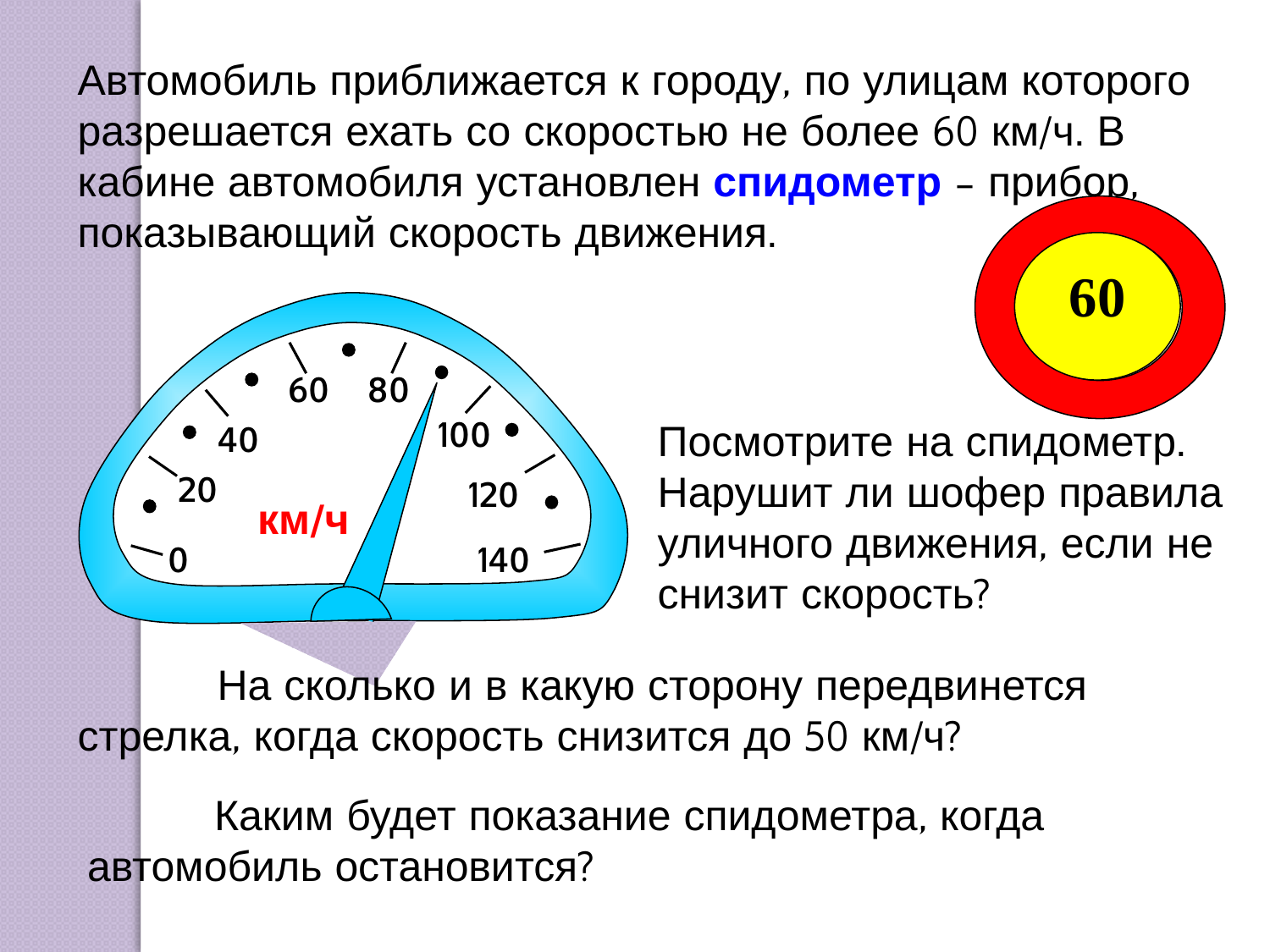

Автомобиль приближается к городу, по улицам которого разрешается ехать со скоростью не более 60 км/ч. В кабине автомобиля установлен спидометр – прибор, показывающий скорость движения.

60

60
80

100
Посмотрите на спидометр. Нарушит ли шофер правила уличного движения, если не снизит скорость?
40

20
120
км/ч

0
140

           На сколько и в какую сторону передвинется стрелка, когда скорость снизится до 50 км/ч?
          Каким будет показание спидометра, когда автомобиль остановится?